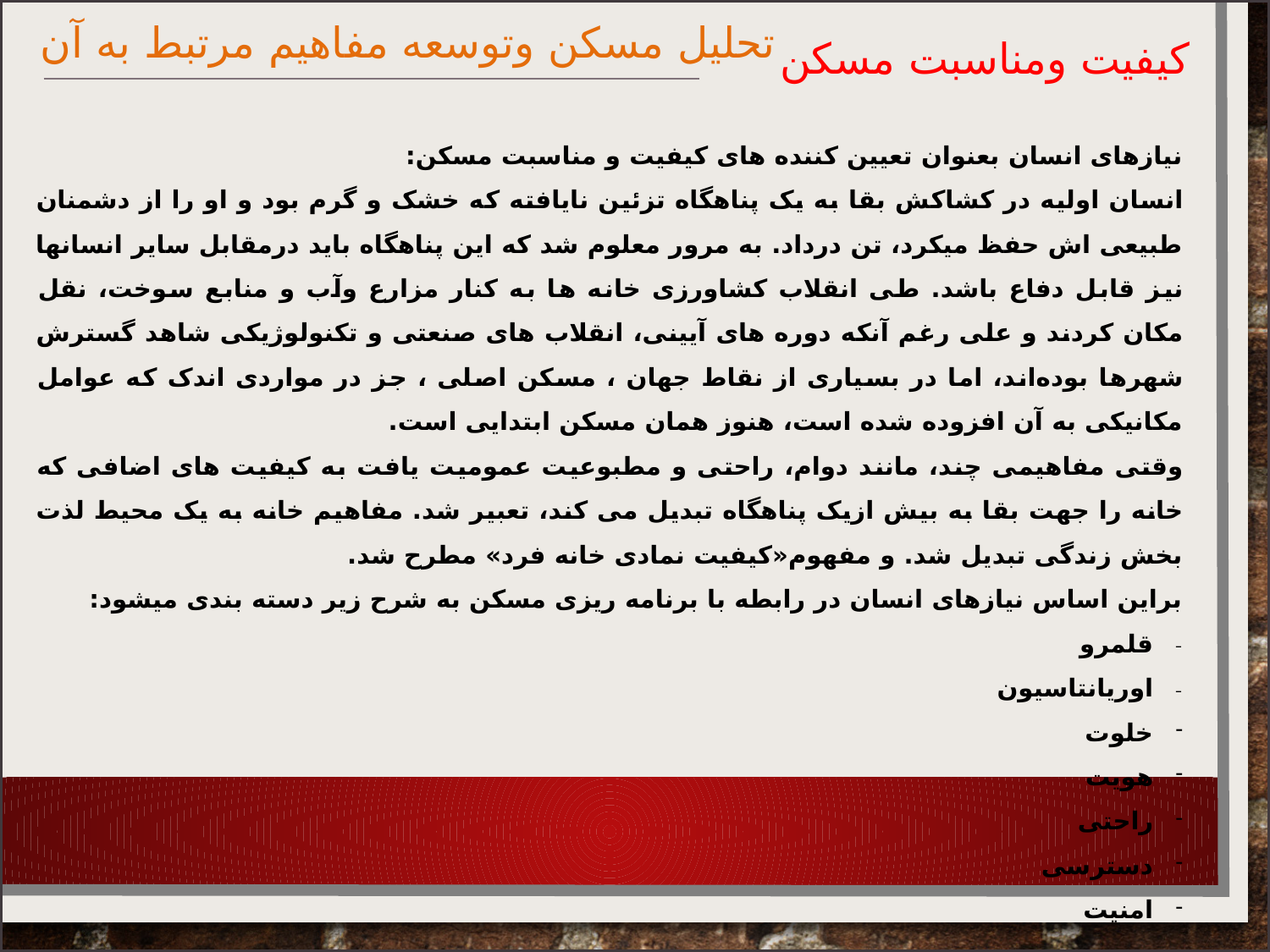

تحلیل مسکن وتوسعه مفاهیم مرتبط به آن
کیفیت ومناسبت مسکن
نیازهای انسان بعنوان تعیین کننده های کیفیت و مناسبت مسکن:
انسان اولیه در کشاکش بقا به یک پناهگاه تزئین نایافته که خشک و گرم بود و او را از دشمنان طبیعی اش حفظ میکرد، تن درداد. به مرور معلوم شد که این پناهگاه باید درمقابل سایر انسانها نیز قابل دفاع باشد. طی انقلاب کشاورزی خانه ها به کنار مزارع وآب و منابع سوخت، نقل مکان کردند و علی رغم آنکه دوره های آیینی، انقلاب های صنعتی و تکنولوژیکی شاهد گسترش شهرها بوده‌اند، اما در بسیاری از نقاط جهان ، مسکن اصلی ، جز در مواردی اندک که عوامل مکانیکی به آن افزوده شده است، هنوز همان مسکن ابتدایی است.
وقتی مفاهیمی چند، مانند دوام، راحتی و مطبوعیت عمومیت یافت به کیفیت های اضافی که خانه را جهت بقا به بیش ازیک پناهگاه تبدیل می کند، تعبیر شد. مفاهیم خانه به یک محیط لذت بخش زندگی تبدیل شد. و مفهوم«کیفیت نمادی خانه فرد» مطرح شد.
براین اساس نیازهای انسان در رابطه با برنامه ریزی مسکن به شرح زیر دسته بندی میشود:
قلمرو
اوریانتاسیون
خلوت
هویت
راحتی
دسترسی
امنیت